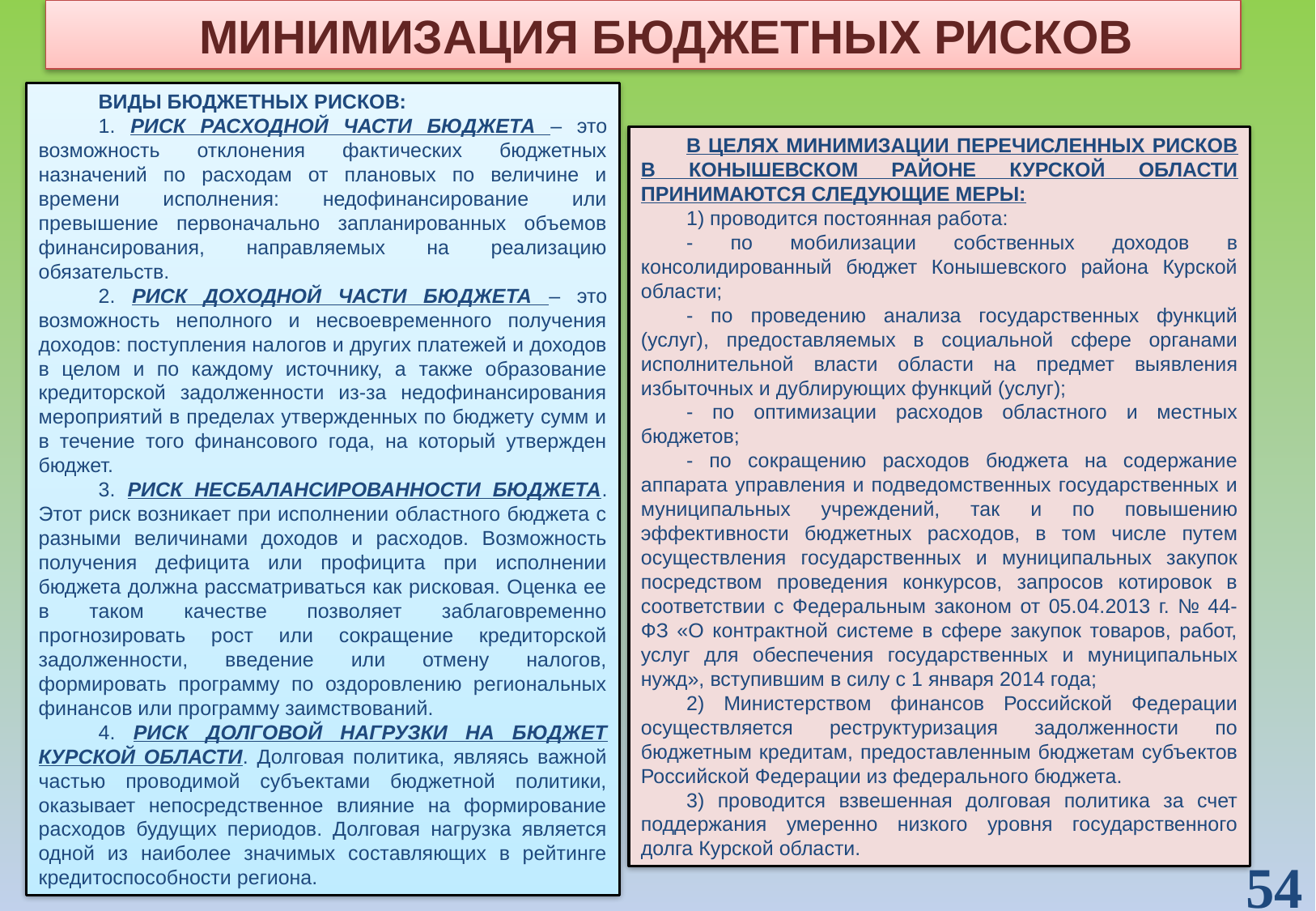

МИНИМИЗАЦИЯ БЮДЖЕТНЫХ РИСКОВ
ВИДЫ БЮДЖЕТНЫХ РИСКОВ:
1. РИСК РАСХОДНОЙ ЧАСТИ БЮДЖЕТА – это возможность отклонения фактических бюджетных назначений по расходам от плановых по величине и времени исполнения: недофинансирование или превышение первоначально запланированных объемов финансирования, направляемых на реализацию обязательств.
2. РИСК ДОХОДНОЙ ЧАСТИ БЮДЖЕТА – это возможность неполного и несвоевременного получения доходов: поступления налогов и других платежей и доходов в целом и по каждому источнику, а также образование кредиторской задолженности из-за недофинансирования мероприятий в пределах утвержденных по бюджету сумм и в течение того финансового года, на который утвержден бюджет.
3. РИСК НЕСБАЛАНСИРОВАННОСТИ БЮДЖЕТА. Этот риск возникает при исполнении областного бюджета с разными величинами доходов и расходов. Возможность получения дефицита или профицита при исполнении бюджета должна рассматриваться как рисковая. Оценка ее в таком качестве позволяет заблаговременно прогнозировать рост или сокращение кредиторской задолженности, введение или отмену налогов, формировать программу по оздоровлению региональных финансов или программу заимствований.
4. РИСК ДОЛГОВОЙ НАГРУЗКИ НА БЮДЖЕТ КУРСКОЙ ОБЛАСТИ. Долговая политика, являясь важной частью проводимой субъектами бюджетной политики, оказывает непосредственное влияние на формирование расходов будущих периодов. Долговая нагрузка является одной из наиболее значимых составляющих в рейтинге кредитоспособности региона.
В ЦЕЛЯХ МИНИМИЗАЦИИ ПЕРЕЧИСЛЕННЫХ РИСКОВ В КОНЫШЕВСКОМ РАЙОНЕ КУРСКОЙ ОБЛАСТИ ПРИНИМАЮТСЯ СЛЕДУЮЩИЕ МЕРЫ:
1) проводится постоянная работа:
- по мобилизации собственных доходов в консолидированный бюджет Конышевского района Курской области;
- по проведению анализа государственных функций (услуг), предоставляемых в социальной сфере органами исполнительной власти области на предмет выявления избыточных и дублирующих функций (услуг);
- по оптимизации расходов областного и местных бюджетов;
- по сокращению расходов бюджета на содержание аппарата управления и подведомственных государственных и муниципальных учреждений, так и по повышению эффективности бюджетных расходов, в том числе путем осуществления государственных и муниципальных закупок посредством проведения конкурсов, запросов котировок в соответствии с Федеральным законом от 05.04.2013 г. № 44-ФЗ «О контрактной системе в сфере закупок товаров, работ, услуг для обеспечения государственных и муниципальных нужд», вступившим в силу с 1 января 2014 года;
2) Министерством финансов Российской Федерации осуществляется реструктуризация задолженности по бюджетным кредитам, предоставленным бюджетам субъектов Российской Федерации из федерального бюджета.
3) проводится взвешенная долговая политика за счет поддержания умеренно низкого уровня государственного долга Курской области.
54